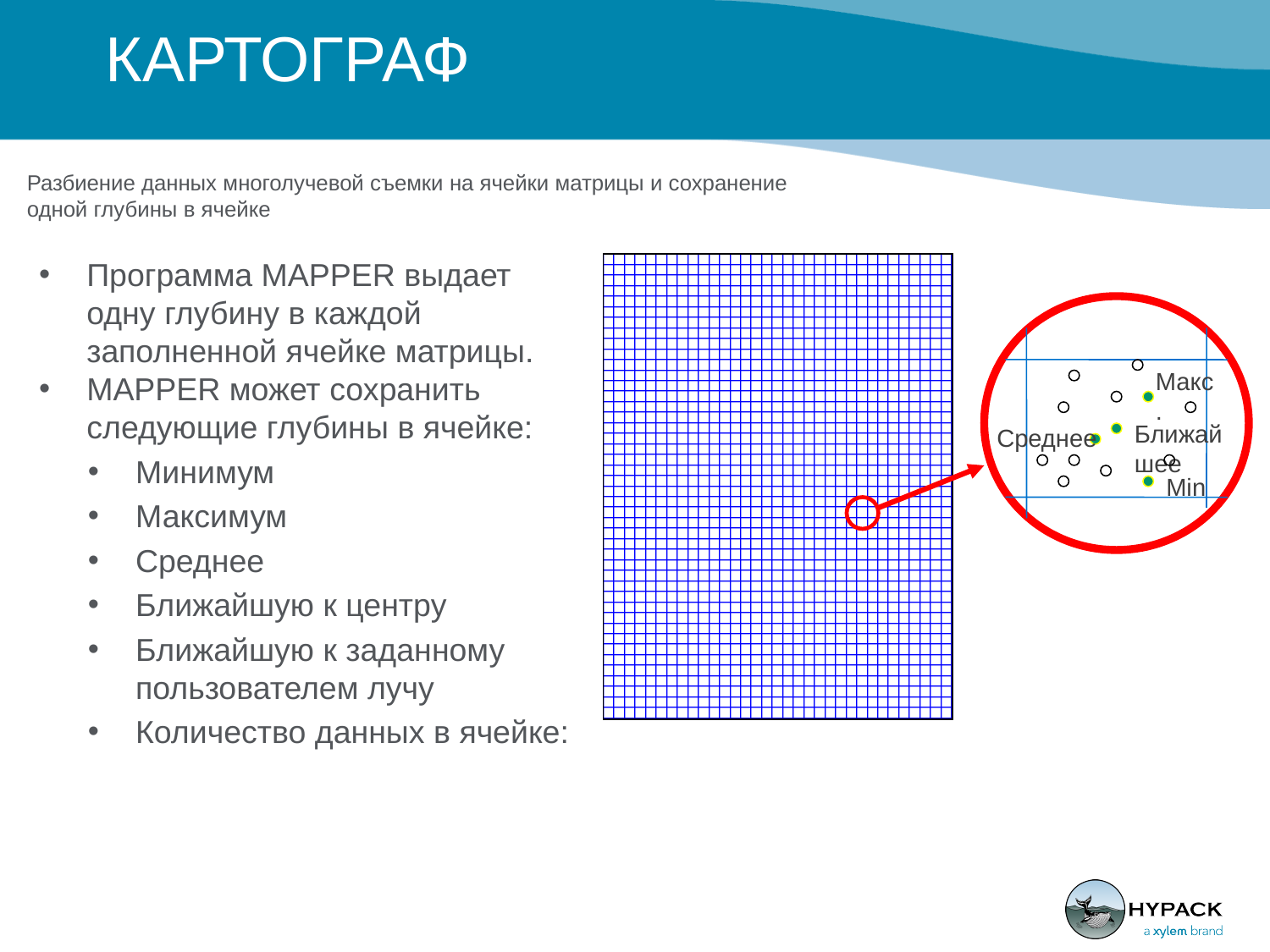

# КАРТОГРАФ
Разбиение данных многолучевой съемки на ячейки матрицы и сохранение одной глубины в ячейке
Программа MAPPER выдает одну глубину в каждой заполненной ячейке матрицы.
MAPPER может сохранить следующие глубины в ячейке:
Минимум
Максимум
Среднее
Ближайшую к центру
Ближайшую к заданному пользователем лучу
Количество данных в ячейке:

Макс.

Ближайшее
Среднее

Min